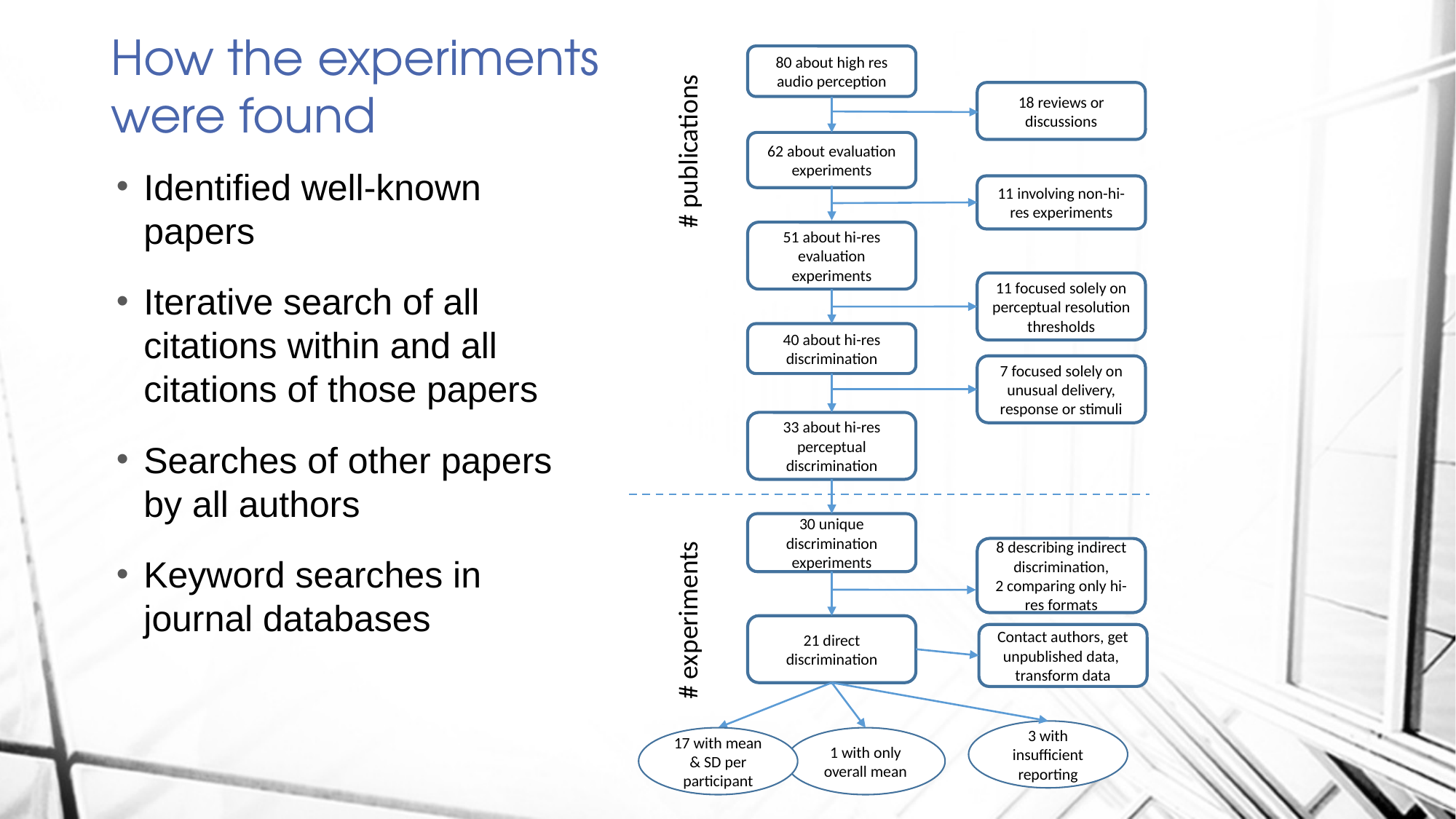

# How the experiments were found
80 about high res audio perception
18 reviews or discussions
# publications
62 about evaluation experiments
Identified well-known papers
Iterative search of all citations within and all citations of those papers
Searches of other papers by all authors
Keyword searches in journal databases
11 involving non-hi-res experiments
51 about hi-res evaluation experiments
11 focused solely on perceptual resolution thresholds
40 about hi-res discrimination
7 focused solely on unusual delivery, response or stimuli
33 about hi-res perceptual discrimination
30 unique discrimination experiments
8 describing indirect discrimination,
2 comparing only hi-res formats
# experiments
21 direct discrimination
Contact authors, get unpublished data,  transform data
3 with insufficient reporting
17 with mean & SD per participant
1 with only overall mean